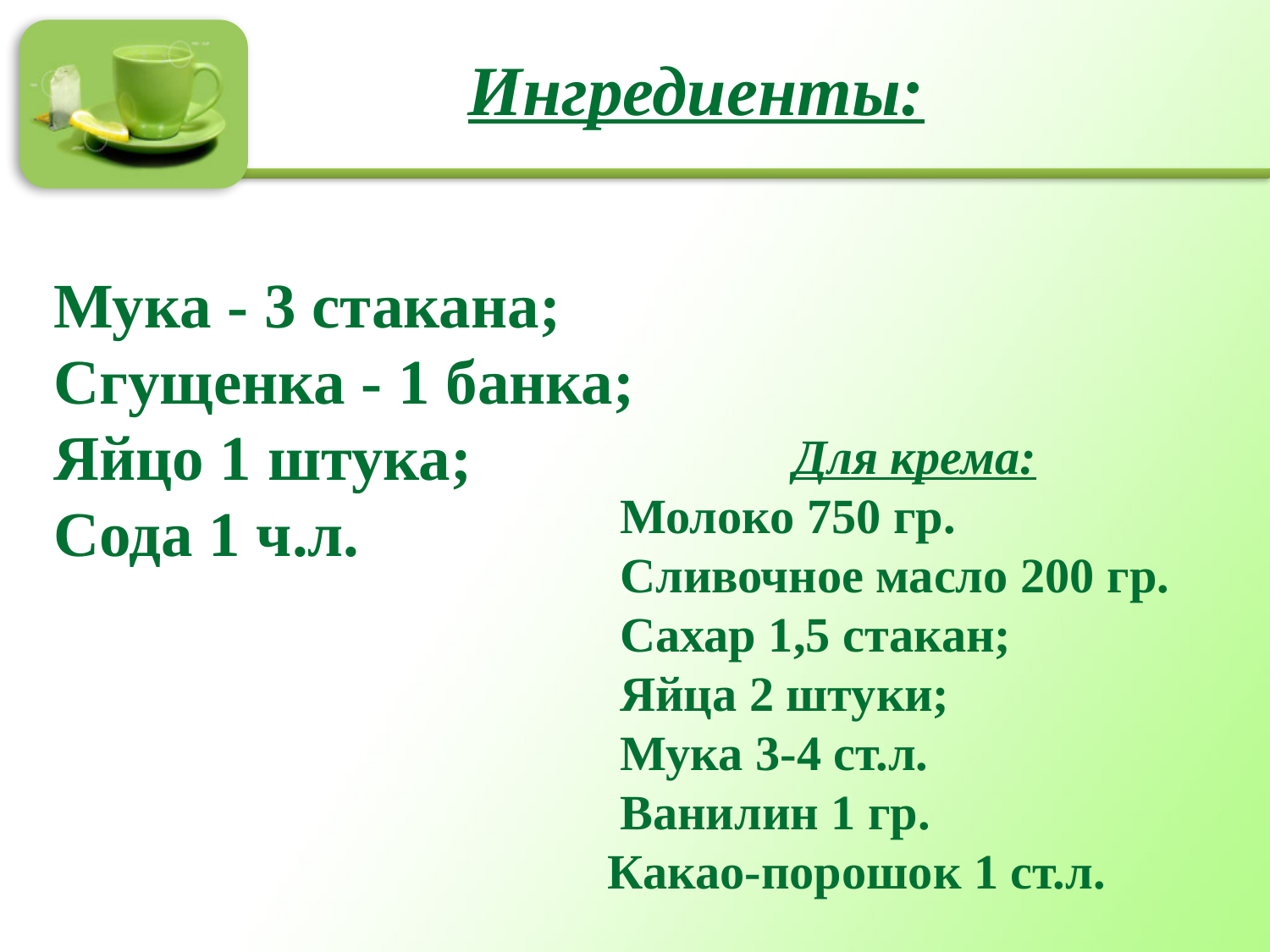

Ингредиенты:
 Мука - 3 стакана;
 Сгущенка - 1 банка;
 Яйцо 1 штука;
 Сода 1 ч.л.
Для крема:
 Молоко 750 гр.
 Сливочное масло 200 гр.
 Сахар 1,5 стакан;
 Яйца 2 штуки;
 Мука 3-4 ст.л.
 Ванилин 1 гр.
Какао-порошок 1 ст.л.